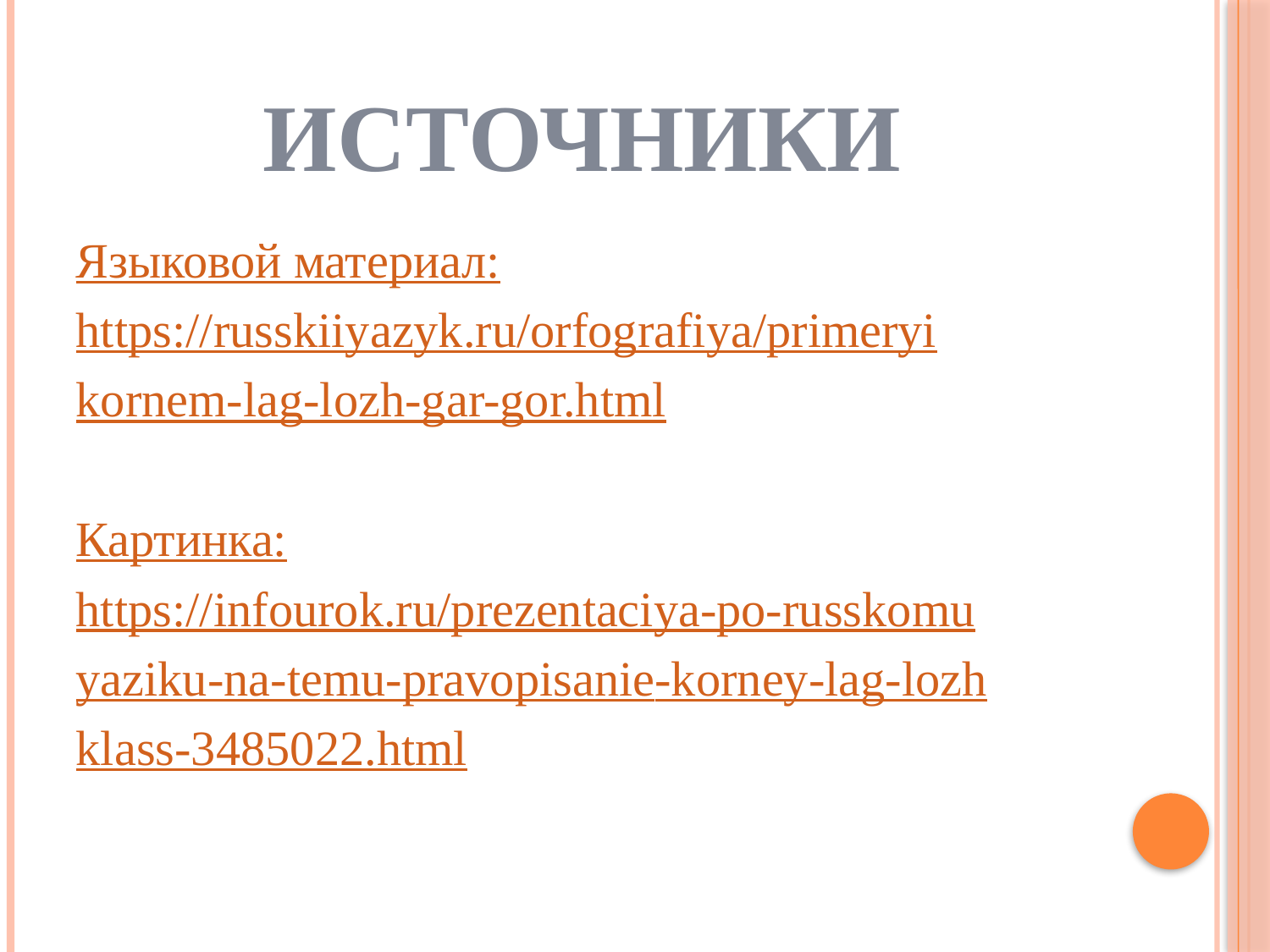

# Источники
Языковой материал:
https://russkiiyazyk.ru/orfografiya/primeryi
kornem-lag-lozh-gar-gor.html

Картинка:
https://infourok.ru/prezentaciya-po-russkomu
yaziku-na-temu-pravopisanie-korney-lag-lozh
klass-3485022.html